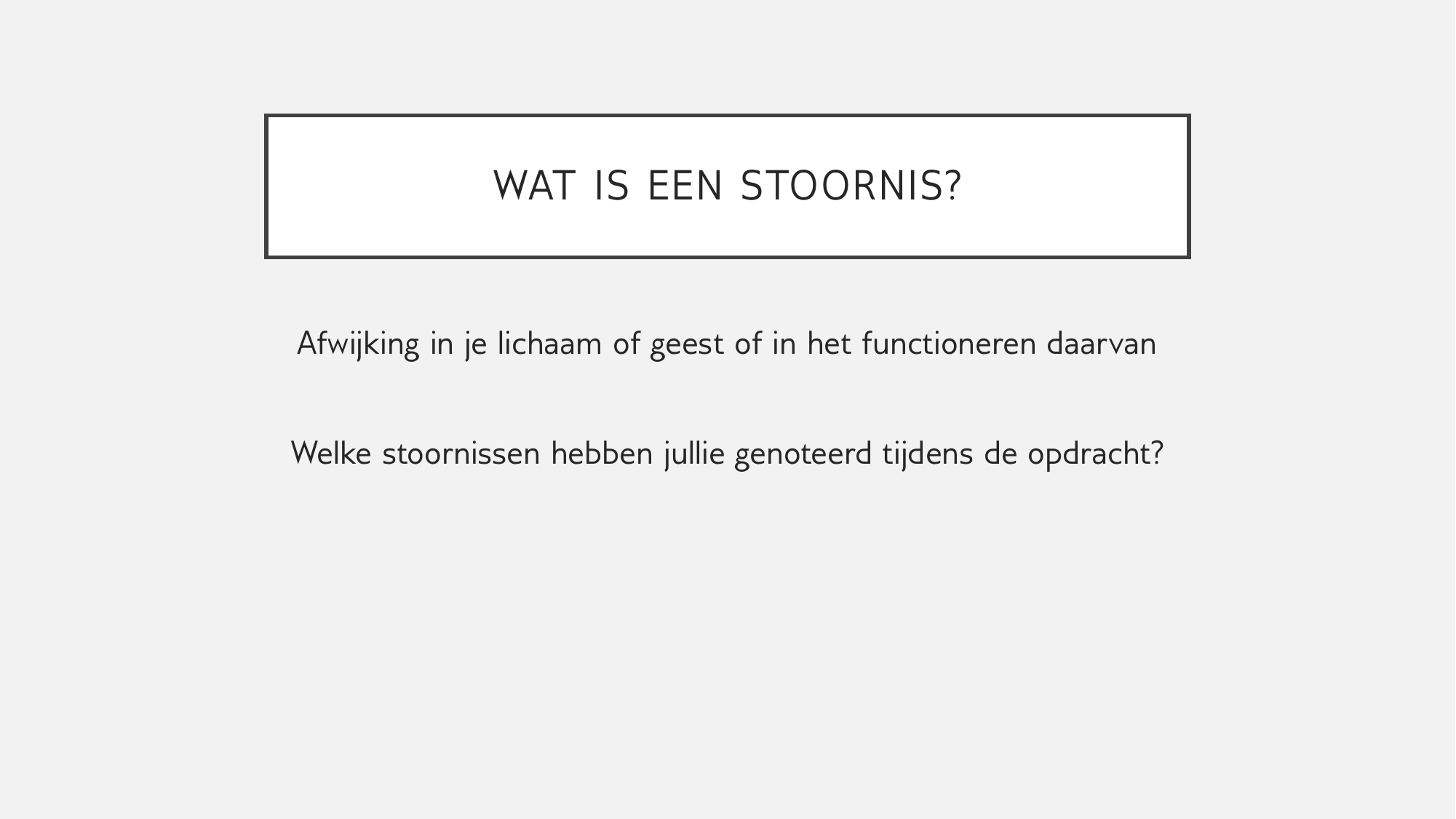

# Wat is een stoornis?
Afwijking in je lichaam of geest of in het functioneren daarvan

Welke stoornissen hebben jullie genoteerd tijdens de opdracht?